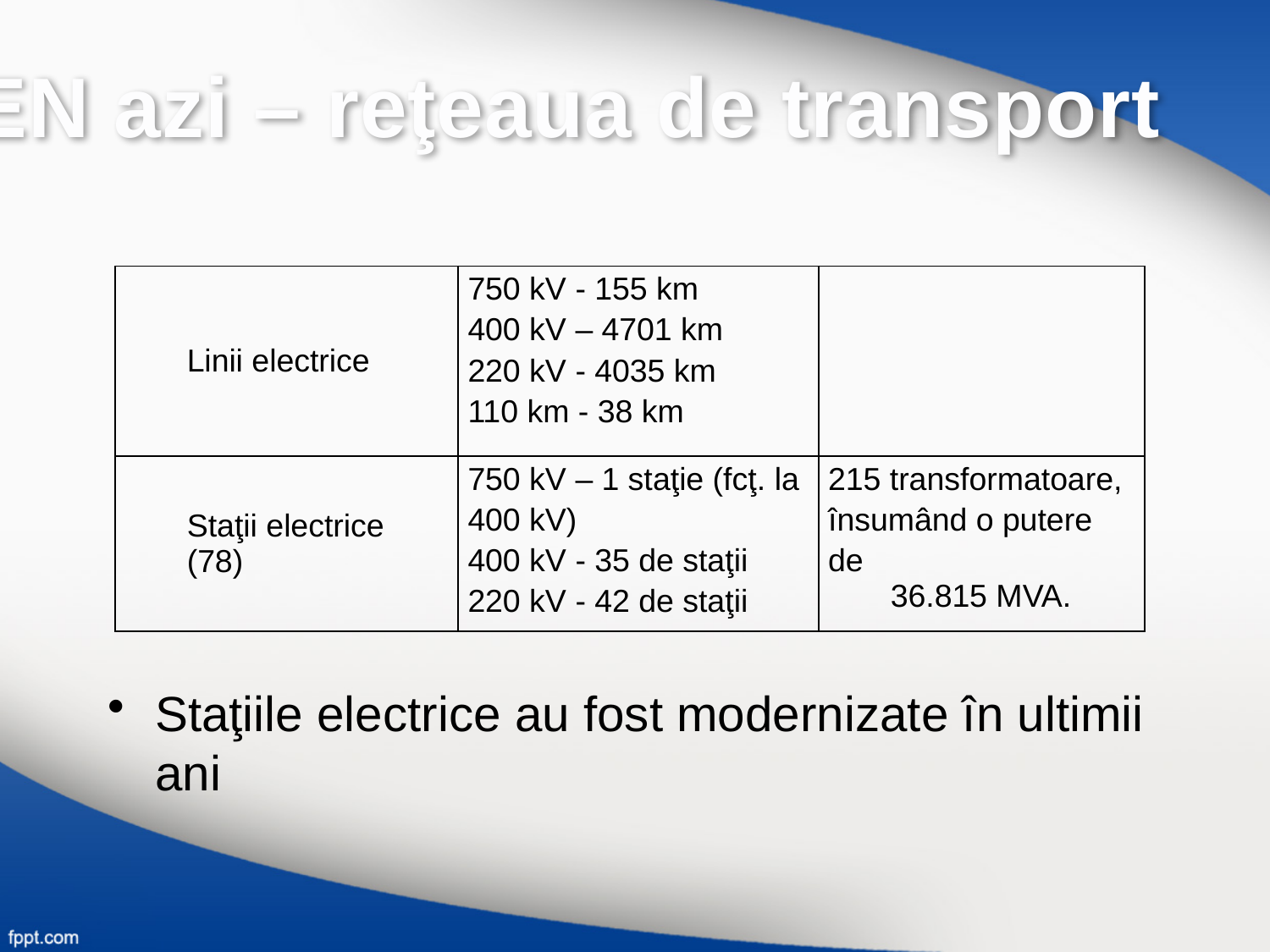

SEN azi – reţeaua de transport
| Linii electrice | 750 kV - 155 km 400 kV – 4701 km 220 kV - 4035 km 110 km - 38 km |  |
| --- | --- | --- |
| Staţii electrice (78) | 750 kV – 1 staţie (fcţ. la 400 kV) 400 kV - 35 de staţii 220 kV - 42 de staţii | 215 transformatoare, însumând o putere de 36.815 MVA. |
Staţiile electrice au fost modernizate în ultimii ani